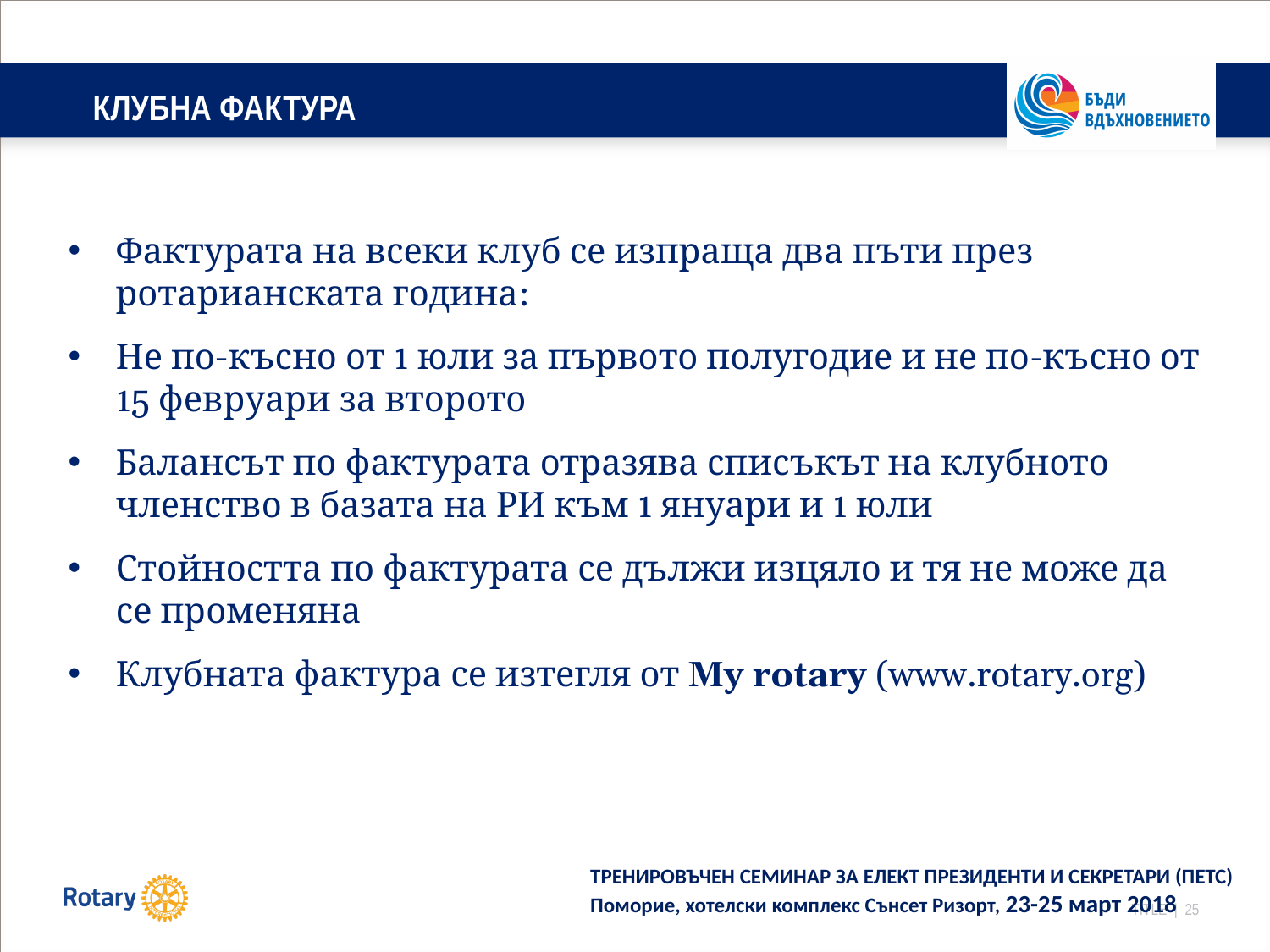

# КЛУБНА ФАКТУРА

Фактурата на всеки клуб се изпраща два пъти през ротарианската година:
Не по-късно от 1 юли за първото полугодие и не по-късно от 15 февруари за второто
Балансът по фактурата отразява списъкът на клубното членство в базата на РИ към 1 януари и 1 юли
Стойността по фактурата се дължи изцяло и тя не може да се променяна
Клубната фактура се изтегля от My rotary (www.rotary.org)